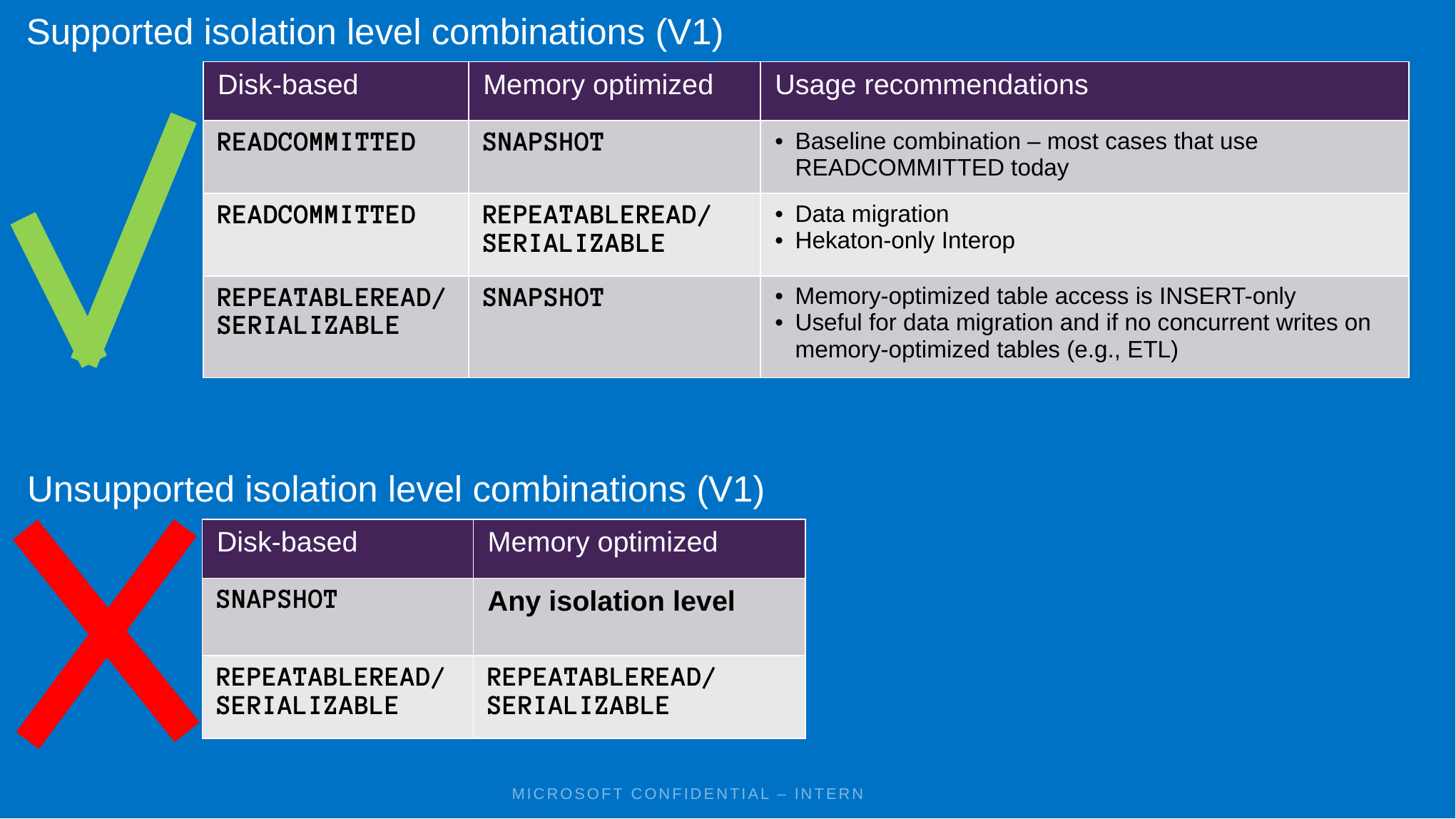

Supported isolation level combinations (V1)
| Disk-based | Memory optimized | Usage recommendations |
| --- | --- | --- |
| READCOMMITTED | SNAPSHOT | Baseline combination – most cases that use READCOMMITTED today |
| READCOMMITTED | REPEATABLEREAD/ SERIALIZABLE | Data migration Hekaton-only Interop |
| REPEATABLEREAD/ SERIALIZABLE | SNAPSHOT | Memory-optimized table access is INSERT-only Useful for data migration and if no concurrent writes on memory-optimized tables (e.g., ETL) |

Unsupported isolation level combinations (V1)

| Disk-based | Memory optimized |
| --- | --- |
| SNAPSHOT | Any isolation level |
| REPEATABLEREAD/ SERIALIZABLE | REPEATABLEREAD/ SERIALIZABLE |